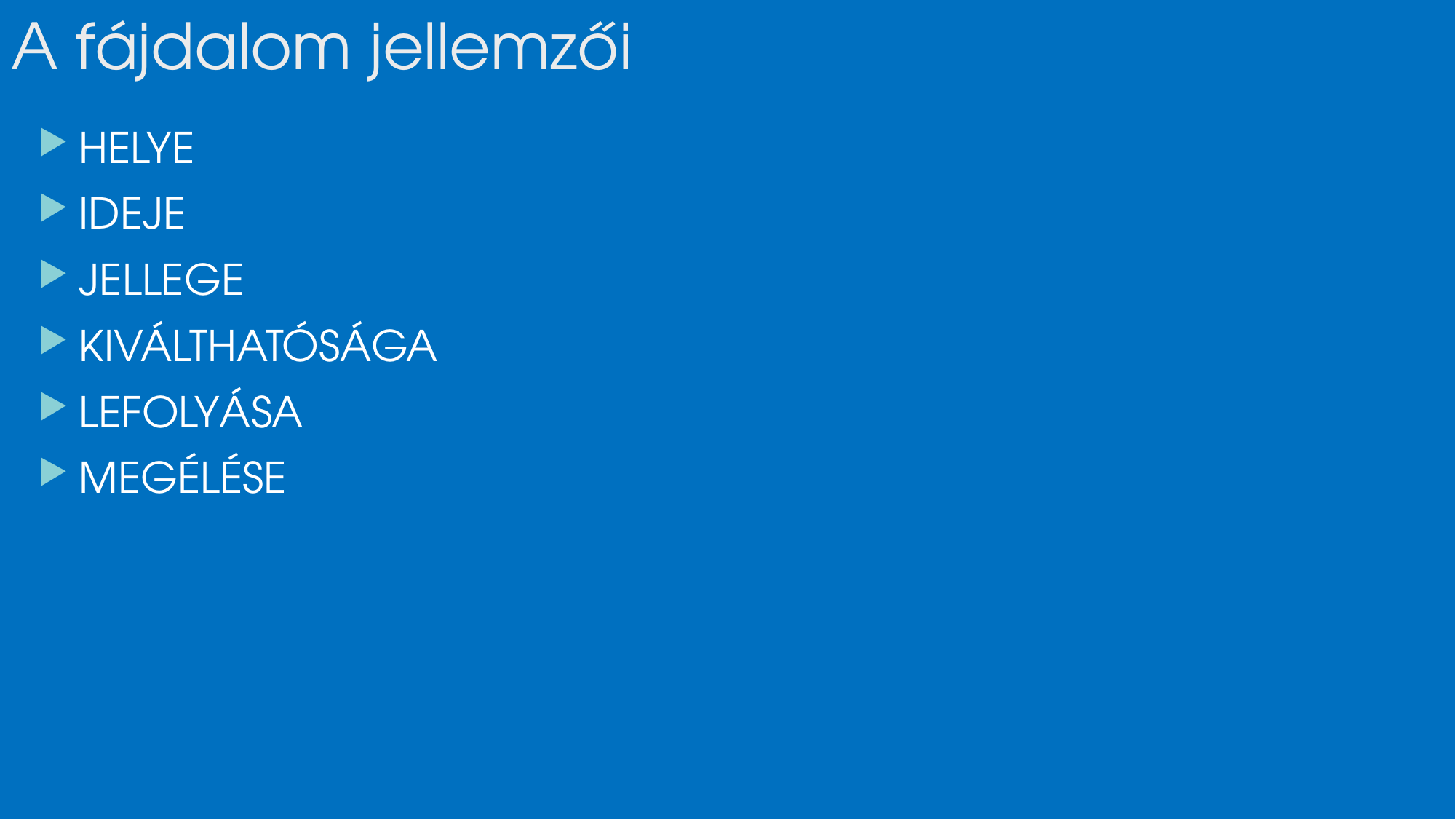

# A fájdalom jellemzői
HELYE
IDEJE
JELLEGE
KIVÁLTHATÓSÁGA
LEFOLYÁSA
MEGÉLÉSE